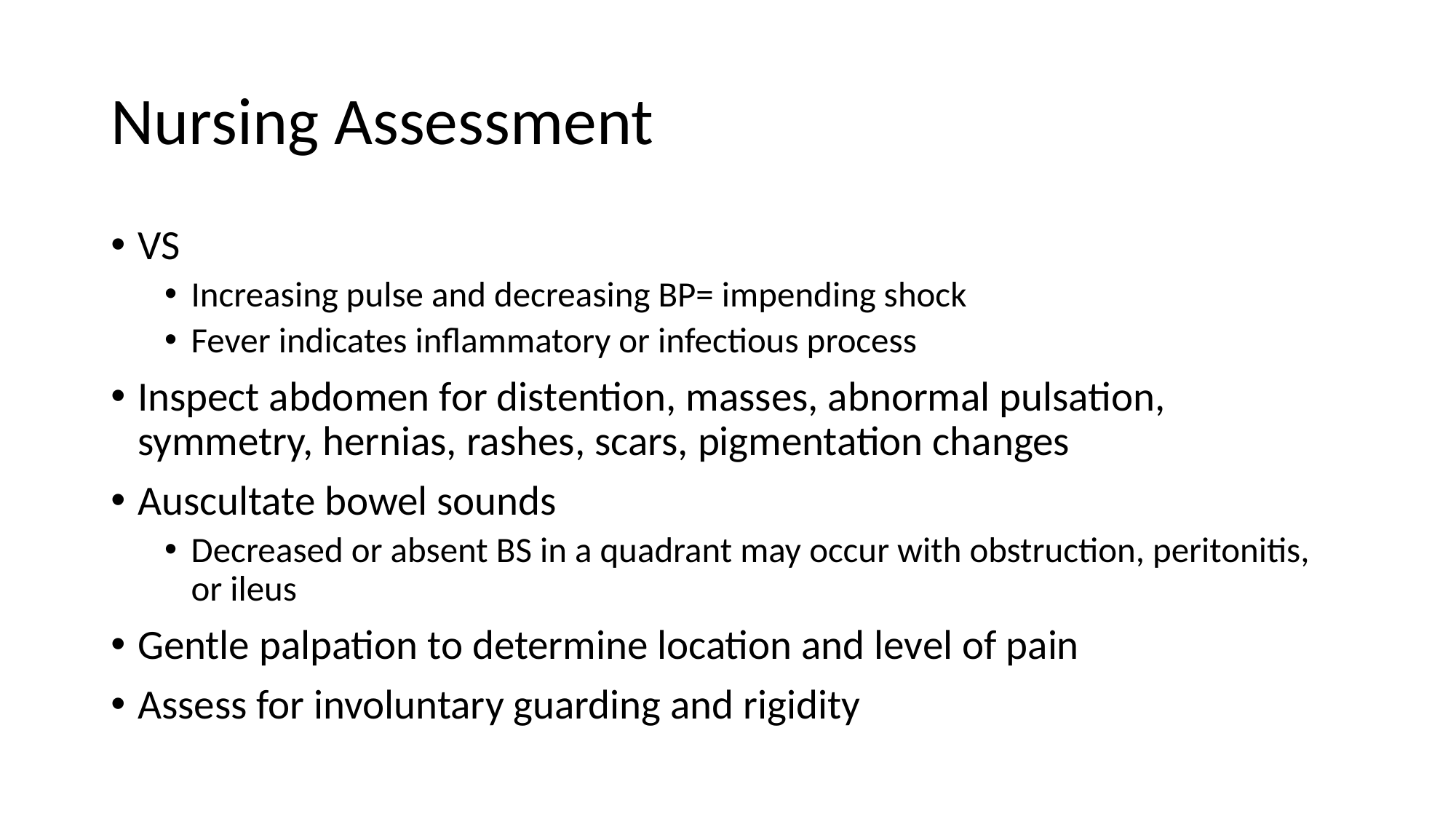

# Nursing Assessment
VS
Increasing pulse and decreasing BP= impending shock
Fever indicates inflammatory or infectious process
Inspect abdomen for distention, masses, abnormal pulsation, symmetry, hernias, rashes, scars, pigmentation changes
Auscultate bowel sounds
Decreased or absent BS in a quadrant may occur with obstruction, peritonitis, or ileus
Gentle palpation to determine location and level of pain
Assess for involuntary guarding and rigidity